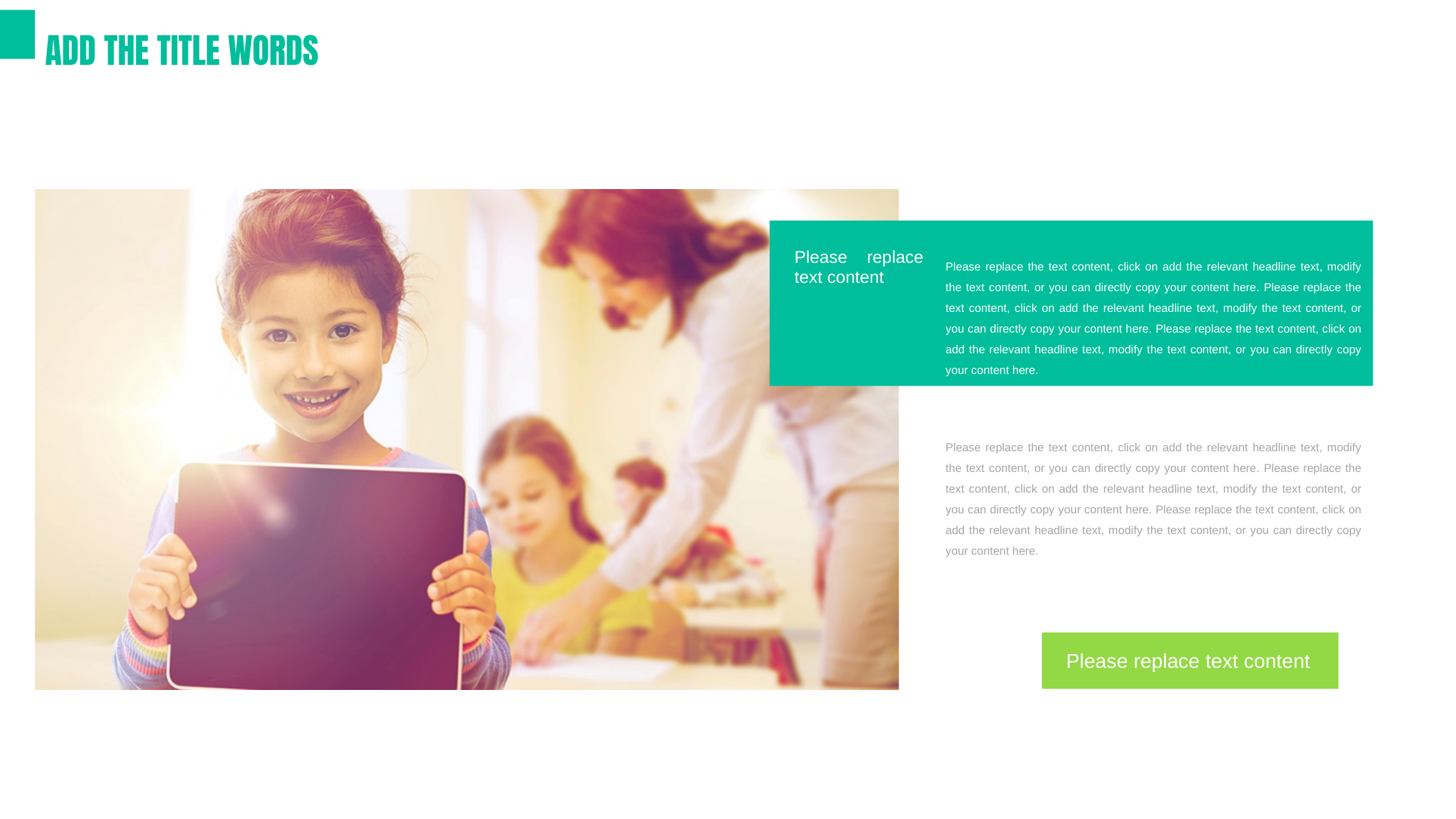

ADD THE TITLE WORDS

Please replace text content
Please replace the text content, click on add the relevant headline text, modify the text content, or you can directly copy your content here. Please replace the text content, click on add the relevant headline text, modify the text content, or you can directly copy your content here. Please replace the text content, click on add the relevant headline text, modify the text content, or you can directly copy your content here.
Please replace the text content, click on add the relevant headline text, modify the text content, or you can directly copy your content here. Please replace the text content, click on add the relevant headline text, modify the text content, or you can directly copy your content here. Please replace the text content, click on add the relevant headline text, modify the text content, or you can directly copy your content here.

Please replace text content